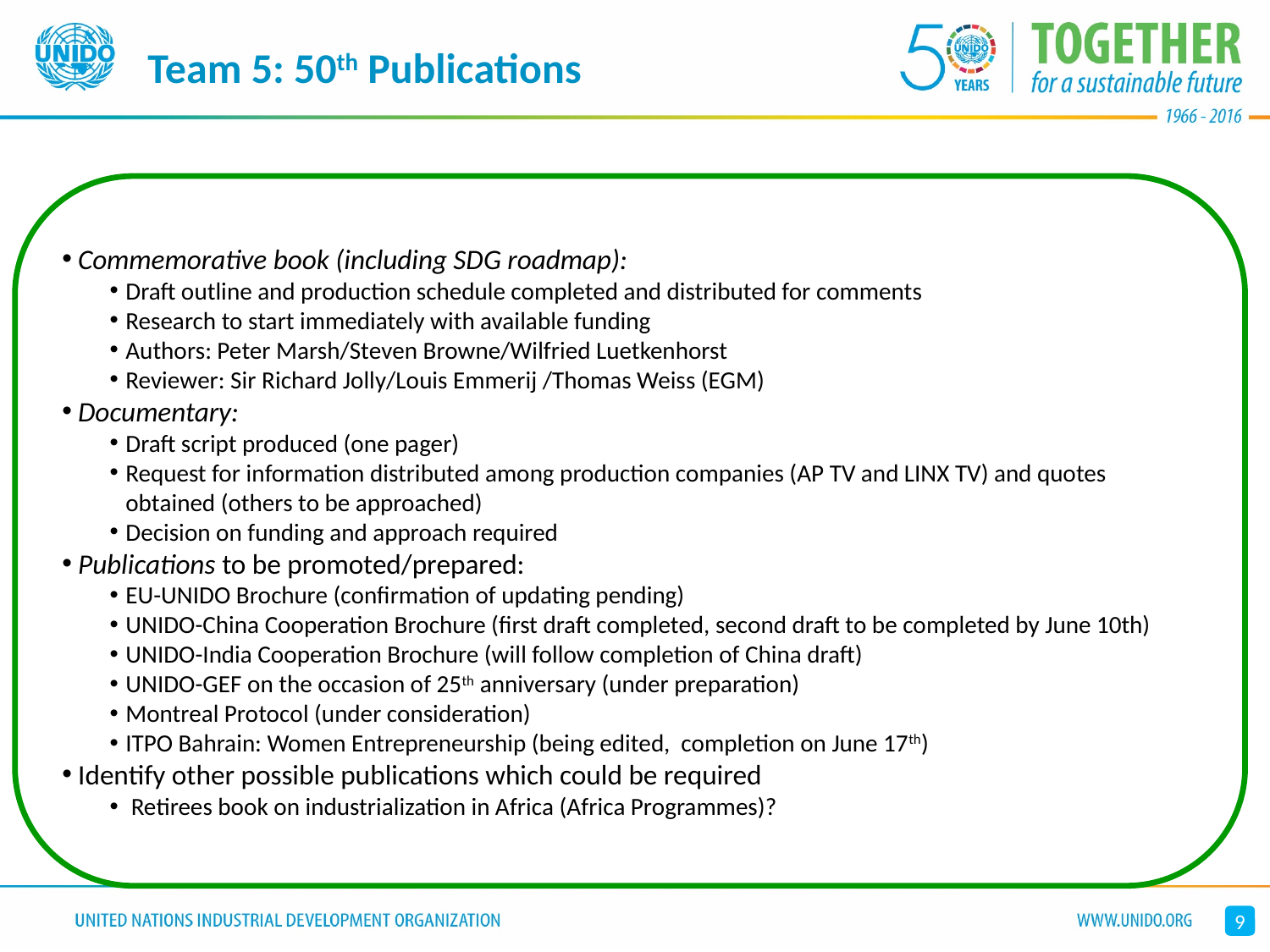

# Team 5: 50th Publications
Commemorative book (including SDG roadmap):
Draft outline and production schedule completed and distributed for comments
Research to start immediately with available funding
Authors: Peter Marsh/Steven Browne/Wilfried Luetkenhorst
Reviewer: Sir Richard Jolly/Louis Emmerij /Thomas Weiss (EGM)
Documentary:
Draft script produced (one pager)
Request for information distributed among production companies (AP TV and LINX TV) and quotes obtained (others to be approached)
Decision on funding and approach required
Publications to be promoted/prepared:
EU-UNIDO Brochure (confirmation of updating pending)
UNIDO-China Cooperation Brochure (first draft completed, second draft to be completed by June 10th)
UNIDO-India Cooperation Brochure (will follow completion of China draft)
UNIDO-GEF on the occasion of 25th anniversary (under preparation)
Montreal Protocol (under consideration)
ITPO Bahrain: Women Entrepreneurship (being edited,  completion on June 17th)
Identify other possible publications which could be required
 Retirees book on industrialization in Africa (Africa Programmes)?